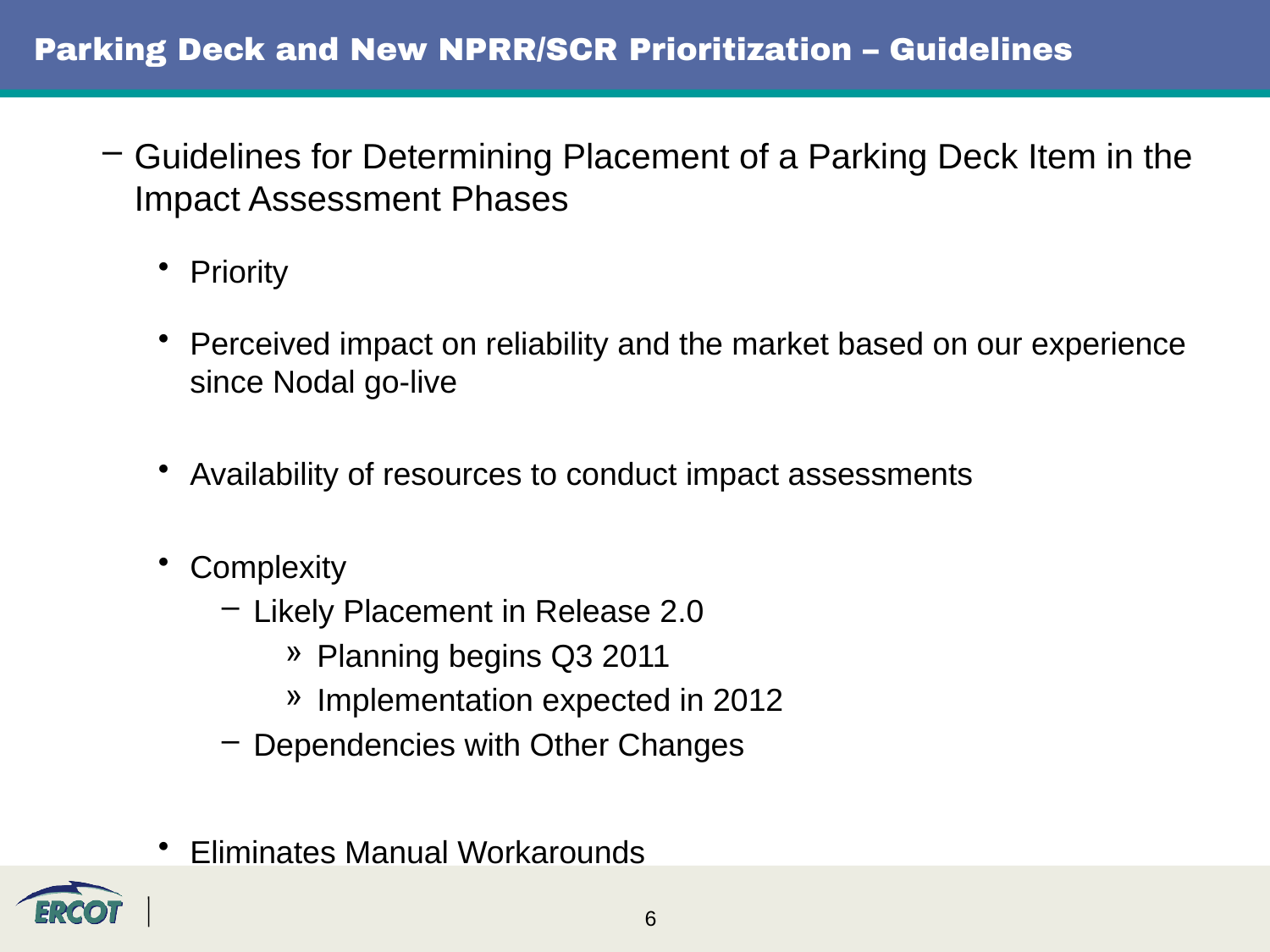

# Parking Deck and New NPRR/SCR Prioritization – Guidelines
Guidelines for Determining Placement of a Parking Deck Item in the Impact Assessment Phases

Priority

Perceived impact on reliability and the market based on our experience since Nodal go-live

Availability of resources to conduct impact assessments

Complexity
Likely Placement in Release 2.0
Planning begins Q3 2011
Implementation expected in 2012
Dependencies with Other Changes

Eliminates Manual Workarounds